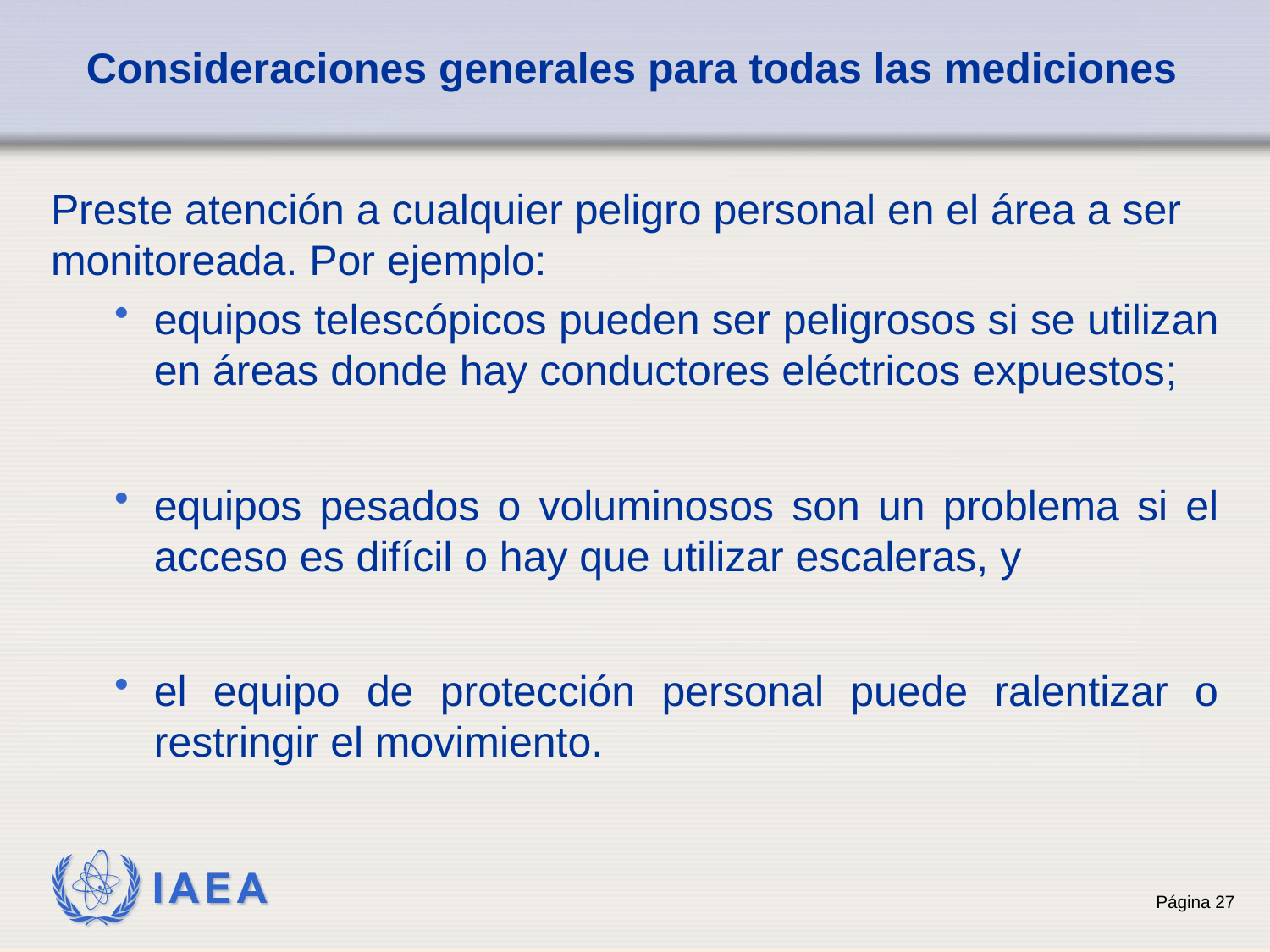

# Consideraciones generales para todas las mediciones
Preste atención a cualquier peligro personal en el área a ser monitoreada. Por ejemplo:
equipos telescópicos pueden ser peligrosos si se utilizan en áreas donde hay conductores eléctricos expuestos;

equipos pesados o voluminosos son un problema si el acceso es difícil o hay que utilizar escaleras, y

el equipo de protección personal puede ralentizar o restringir el movimiento.

27